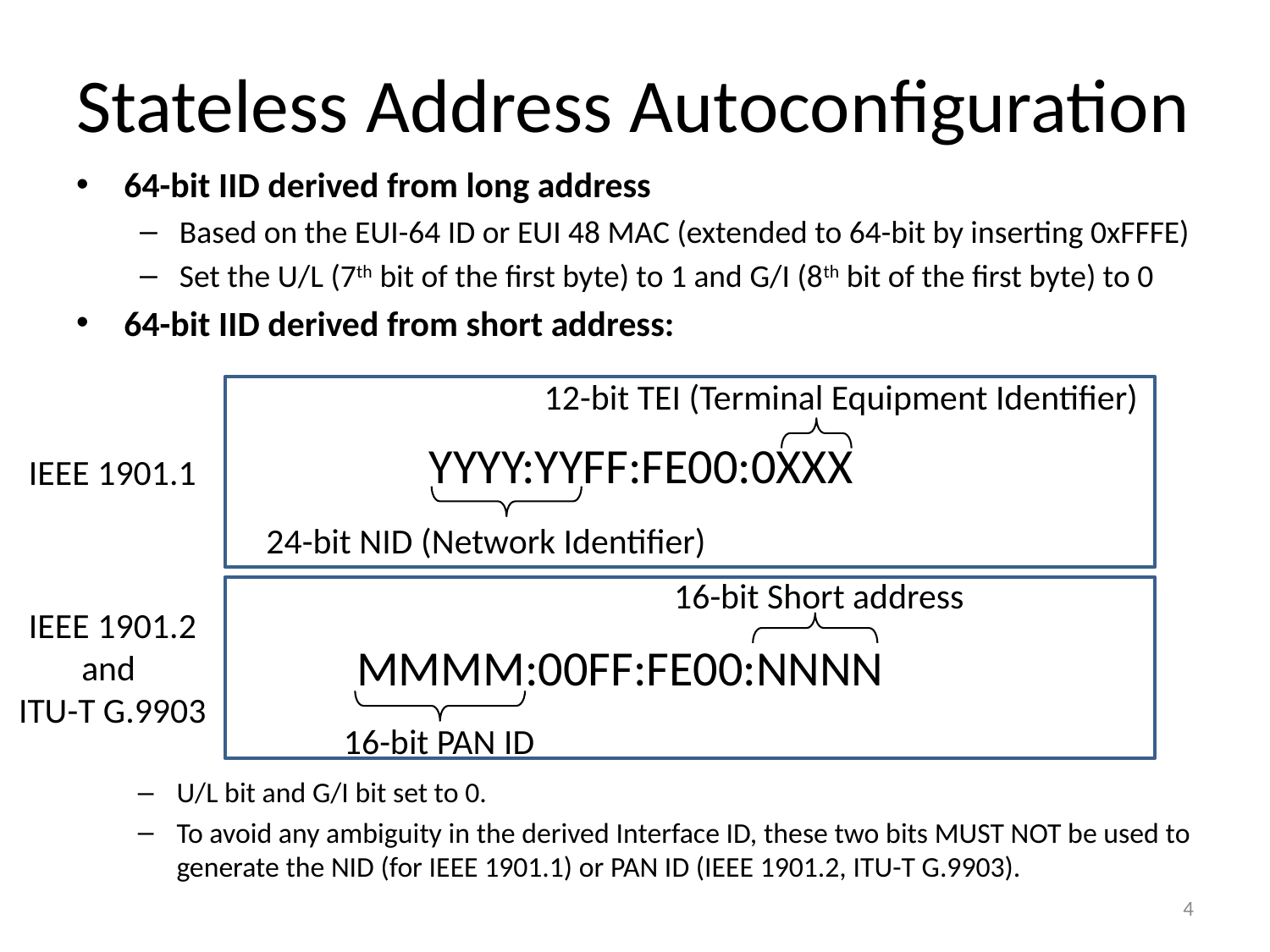

# Stateless Address Autoconfiguration
64-bit IID derived from long address
Based on the EUI-64 ID or EUI 48 MAC (extended to 64-bit by inserting 0xFFFE)
Set the U/L (7th bit of the first byte) to 1 and G/I (8th bit of the first byte) to 0
64-bit IID derived from short address:
12-bit TEI (Terminal Equipment Identifier)

YYYY:YYFF:FE00:0XXX
24-bit NID (Network Identifier)

IEEE 1901.1

16-bit Short address

MMMM:00FF:FE00:NNNN
16-bit PAN ID

IEEE 1901.2 and
ITU-T G.9903
U/L bit and G/I bit set to 0.
To avoid any ambiguity in the derived Interface ID, these two bits MUST NOT be used to generate the NID (for IEEE 1901.1) or PAN ID (IEEE 1901.2, ITU-T G.9903).
4